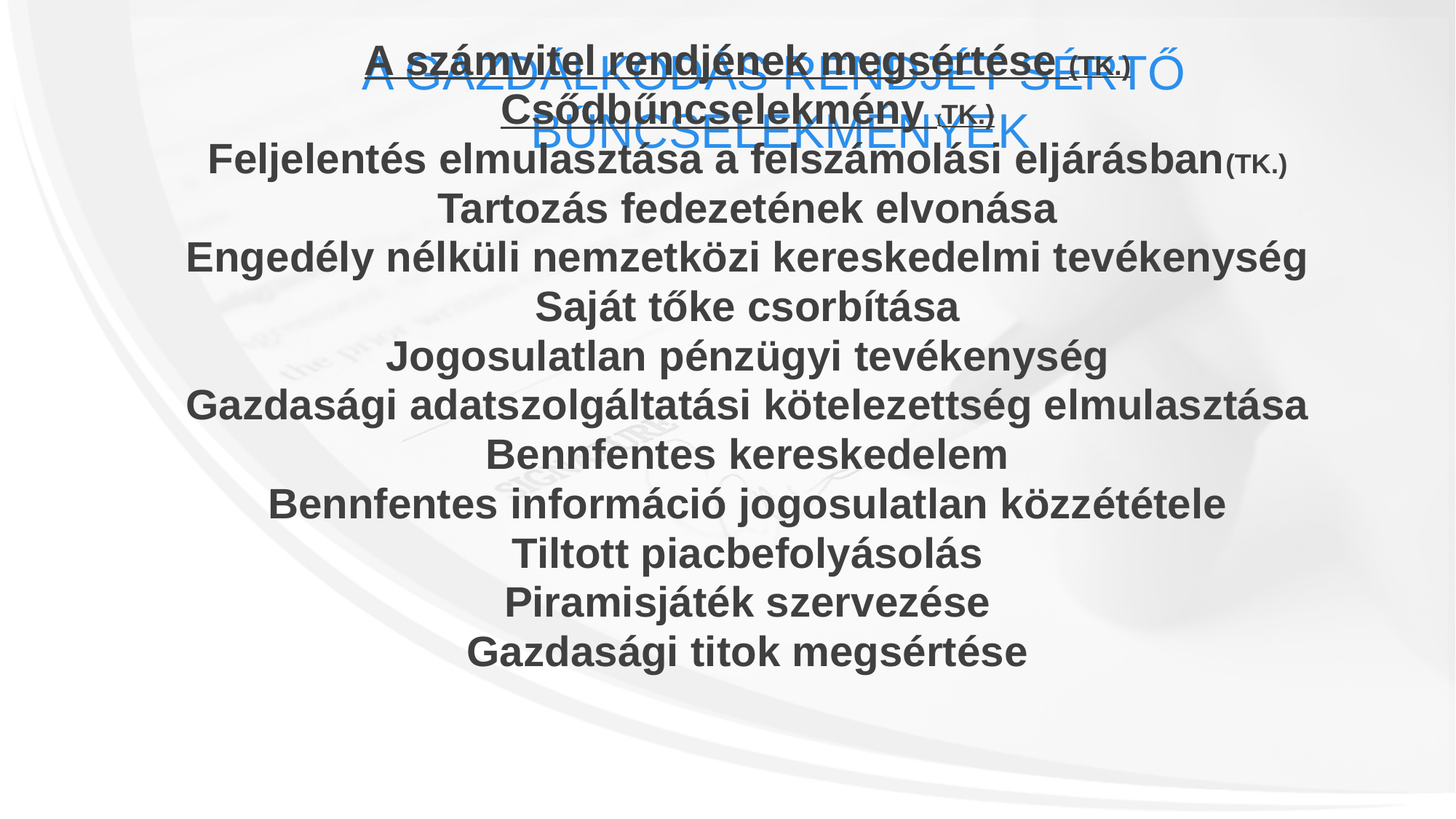

A GAZDÁLKODÁS RENDJÉT SÉRTŐ
BŰNCSELEKMÉNYEK
A számvitel rendjének megsértése (TK.)
Csődbűncselekmény (TK.)
Feljelentés elmulasztása a felszámolási eljárásban(TK.)
Tartozás fedezetének elvonása
Engedély nélküli nemzetközi kereskedelmi tevékenység
Saját tőke csorbítása
Jogosulatlan pénzügyi tevékenység
Gazdasági adatszolgáltatási kötelezettség elmulasztása
Bennfentes kereskedelem
Bennfentes információ jogosulatlan közzététele
Tiltott piacbefolyásolás
Piramisjáték szervezése
Gazdasági titok megsértése